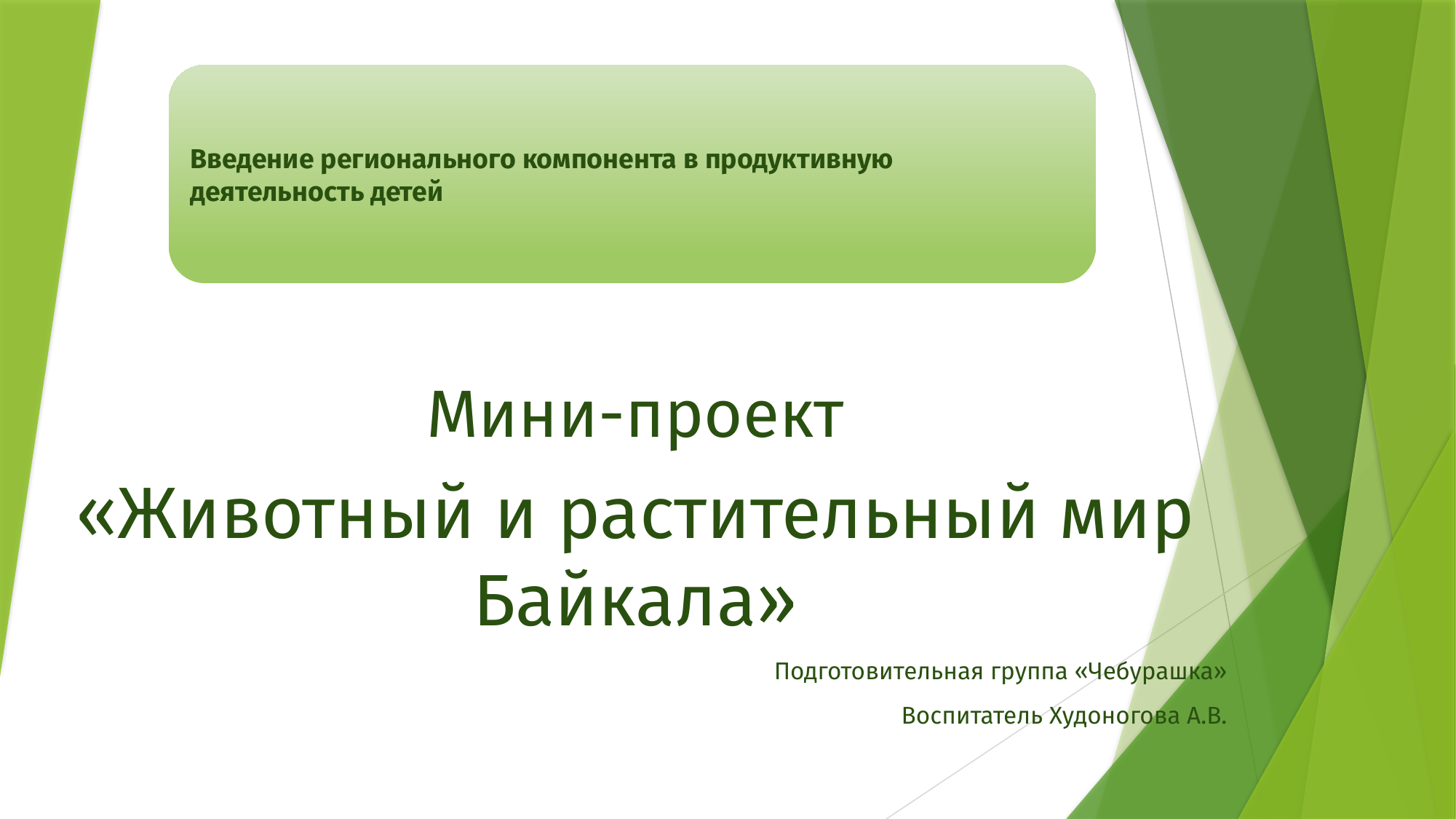

Введение регионального компонента в продуктивную деятельность детей
Мини-проект
«Животный и растительный мир Байкала»
Подготовительная группа «Чебурашка»
Воспитатель Худоногова А.В.